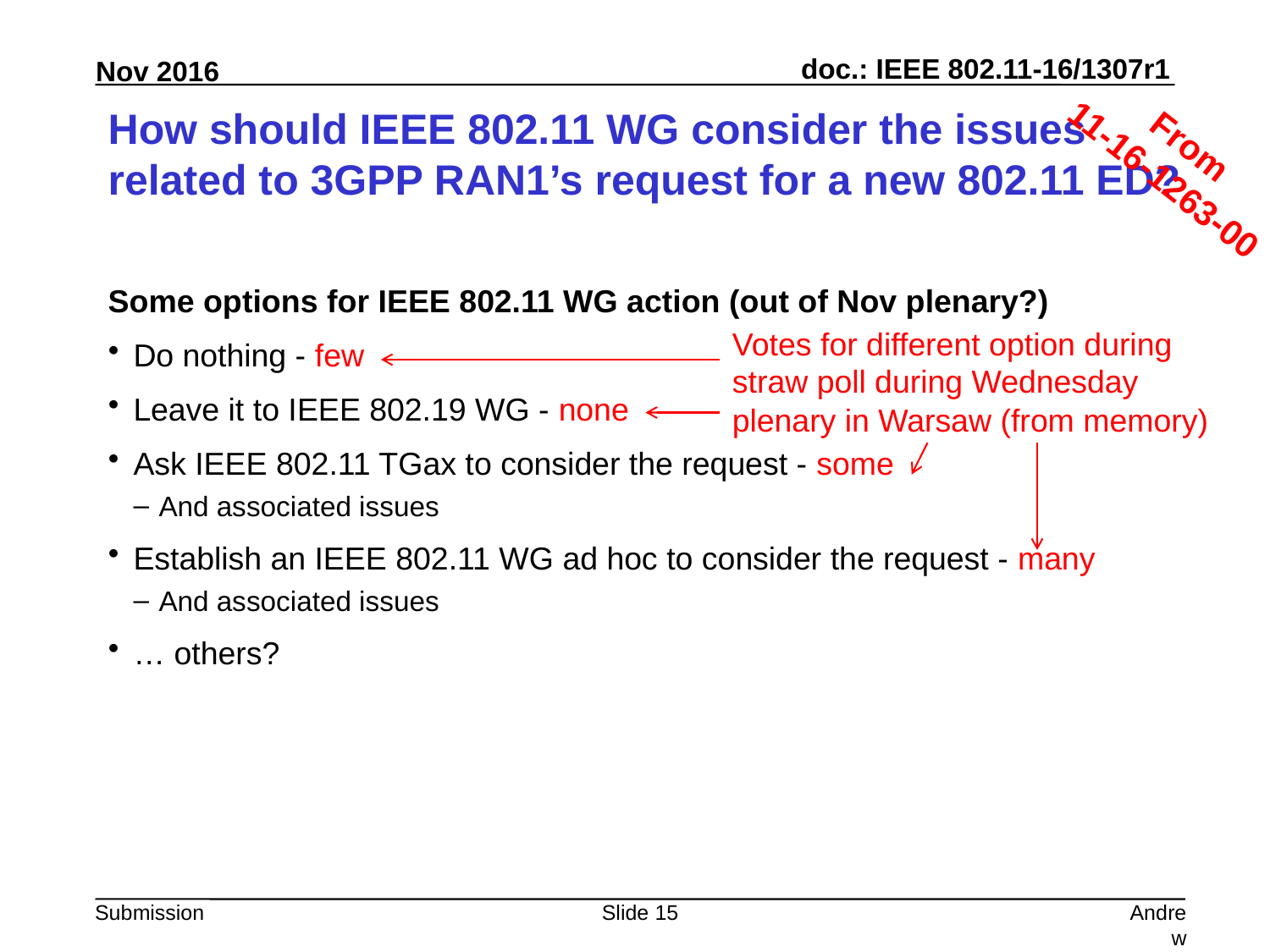

# How should IEEE 802.11 WG consider the issues related to 3GPP RAN1’s request for a new 802.11 ED?
From
11-16-1263-00
Some options for IEEE 802.11 WG action (out of Nov plenary?)
Do nothing - few
Leave it to IEEE 802.19 WG - none
Ask IEEE 802.11 TGax to consider the request - some
And associated issues
Establish an IEEE 802.11 WG ad hoc to consider the request - many
And associated issues
… others?
Votes for different option during straw poll during Wednesday plenary in Warsaw (from memory)
Slide 15
Andrew Myles, Cisco